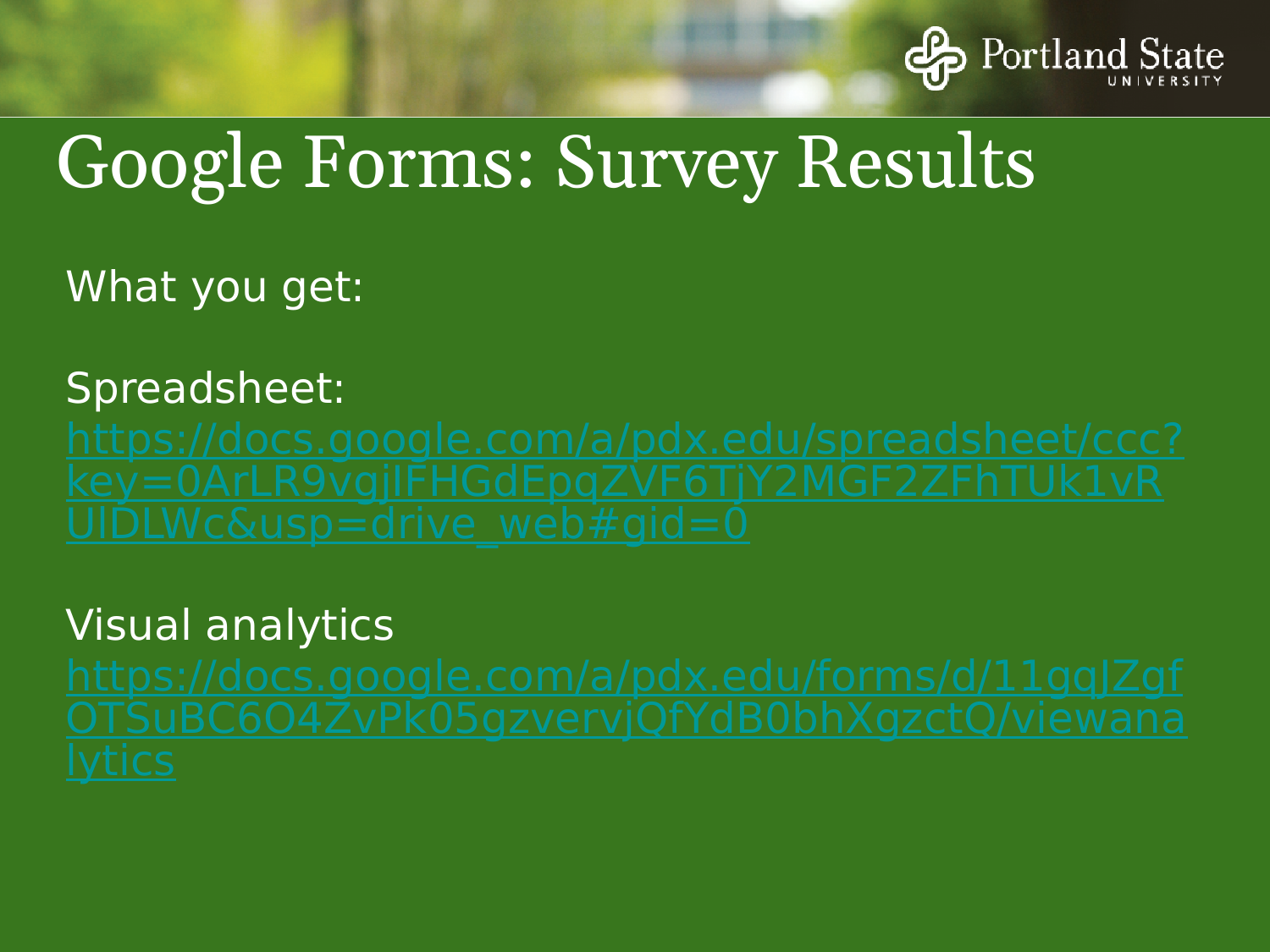

# Google Forms: Survey Results
What you get:

Spreadsheet:
https://docs.google.com/a/pdx.edu/spreadsheet/ccc?key=0ArLR9vgjIFHGdEpqZVF6TjY2MGF2ZFhTUk1vRUlDLWc&usp=drive_web#gid=0

Visual analytics
https://docs.google.com/a/pdx.edu/forms/d/11gqJZgfOTSuBC6O4ZvPk05gzvervjQfYdB0bhXgzctQ/viewanalytics